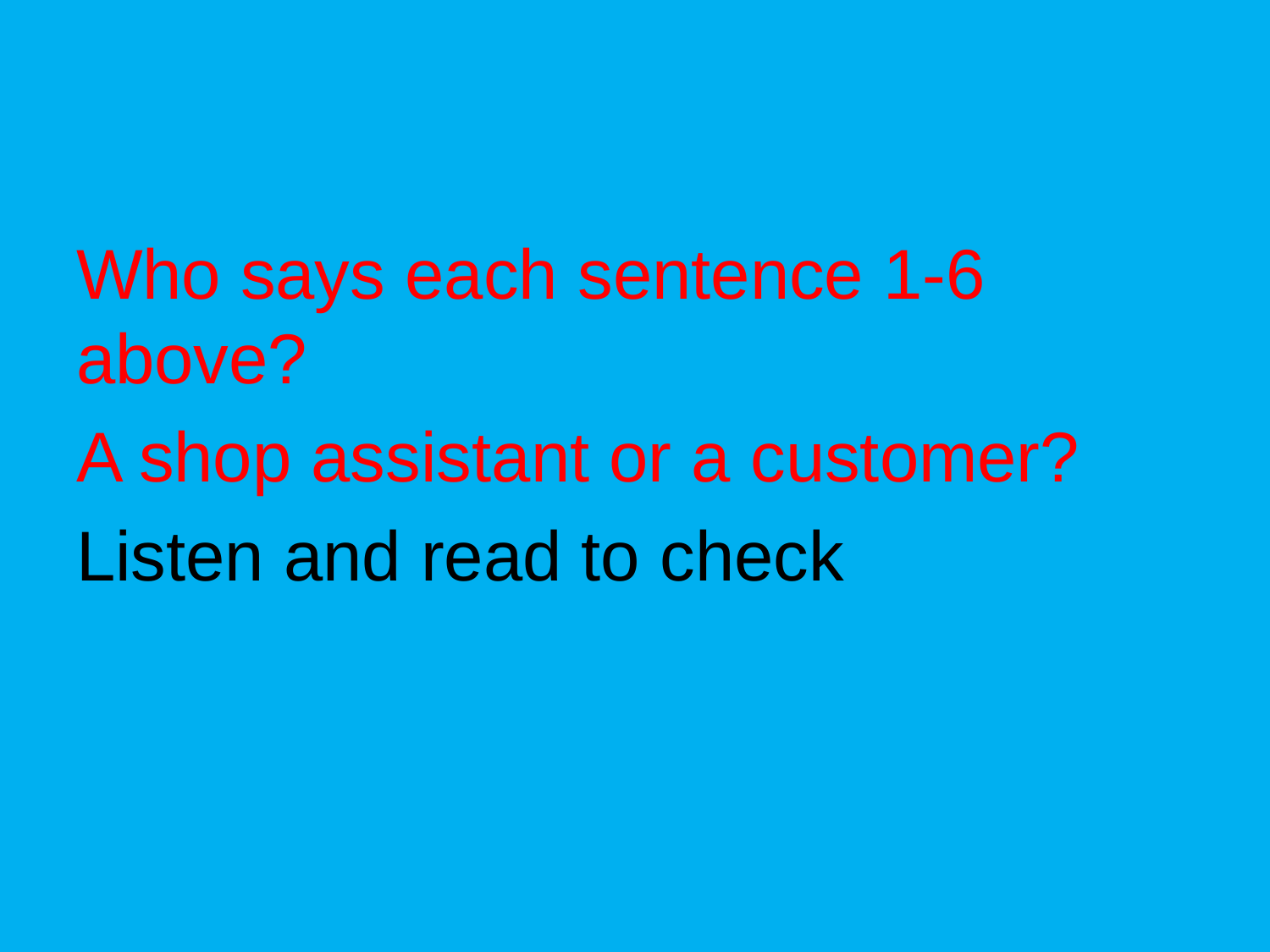

#
Who says each sentence 1-6 above?
A shop assistant or a customer?
Listen and read to check